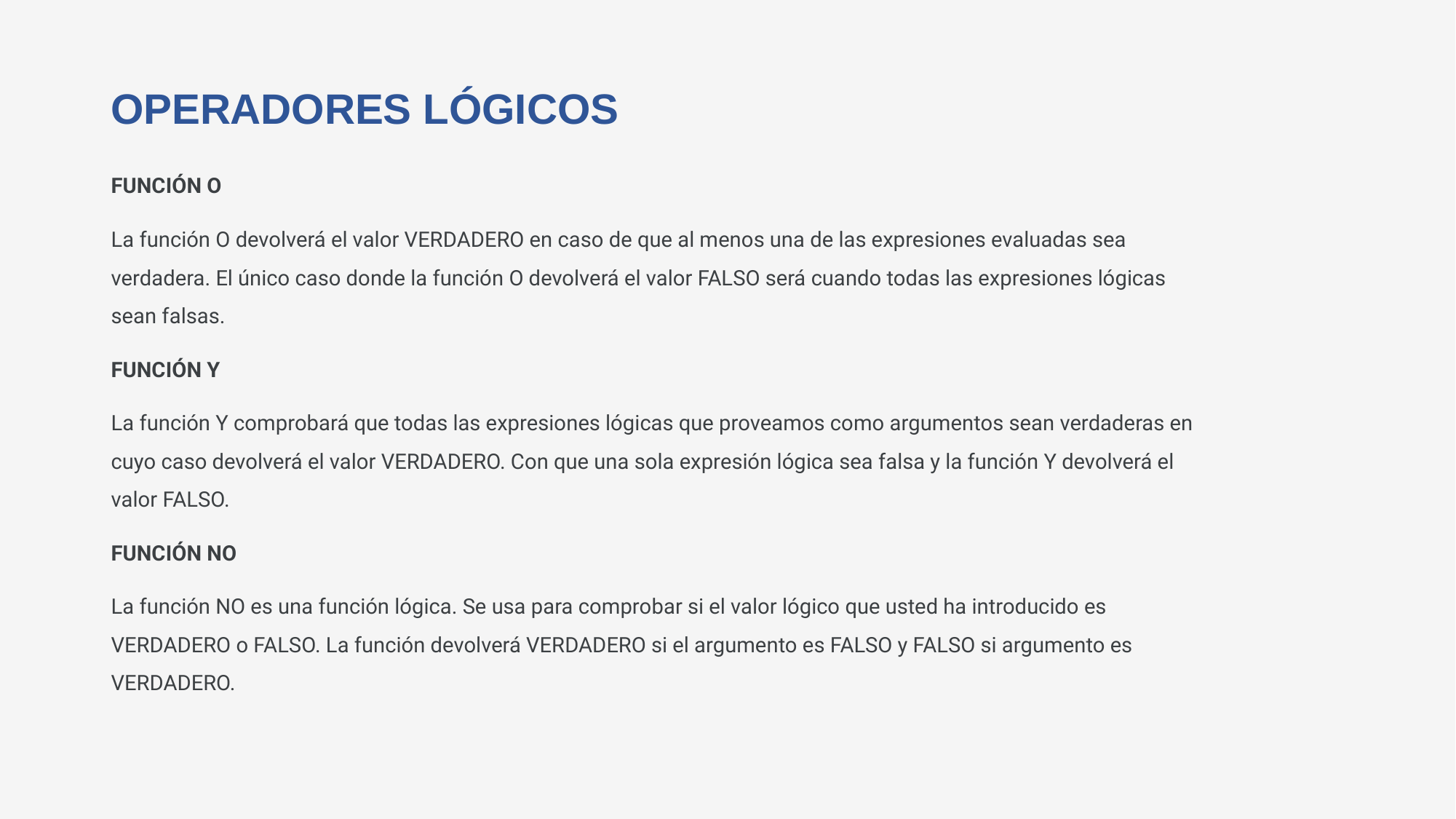

# OPERADORES LÓGICOS
FUNCIÓN O
La función O devolverá el valor VERDADERO en caso de que al menos una de las expresiones evaluadas sea verdadera. El único caso donde la función O devolverá el valor FALSO será cuando todas las expresiones lógicas sean falsas.
FUNCIÓN Y
La función Y comprobará que todas las expresiones lógicas que proveamos como argumentos sean verdaderas en cuyo caso devolverá el valor VERDADERO. Con que una sola expresión lógica sea falsa y la función Y devolverá el valor FALSO.
FUNCIÓN NO
La función NO es una función lógica. Se usa para comprobar si el valor lógico que usted ha introducido es VERDADERO o FALSO. La función devolverá VERDADERO si el argumento es FALSO y FALSO si argumento es VERDADERO.